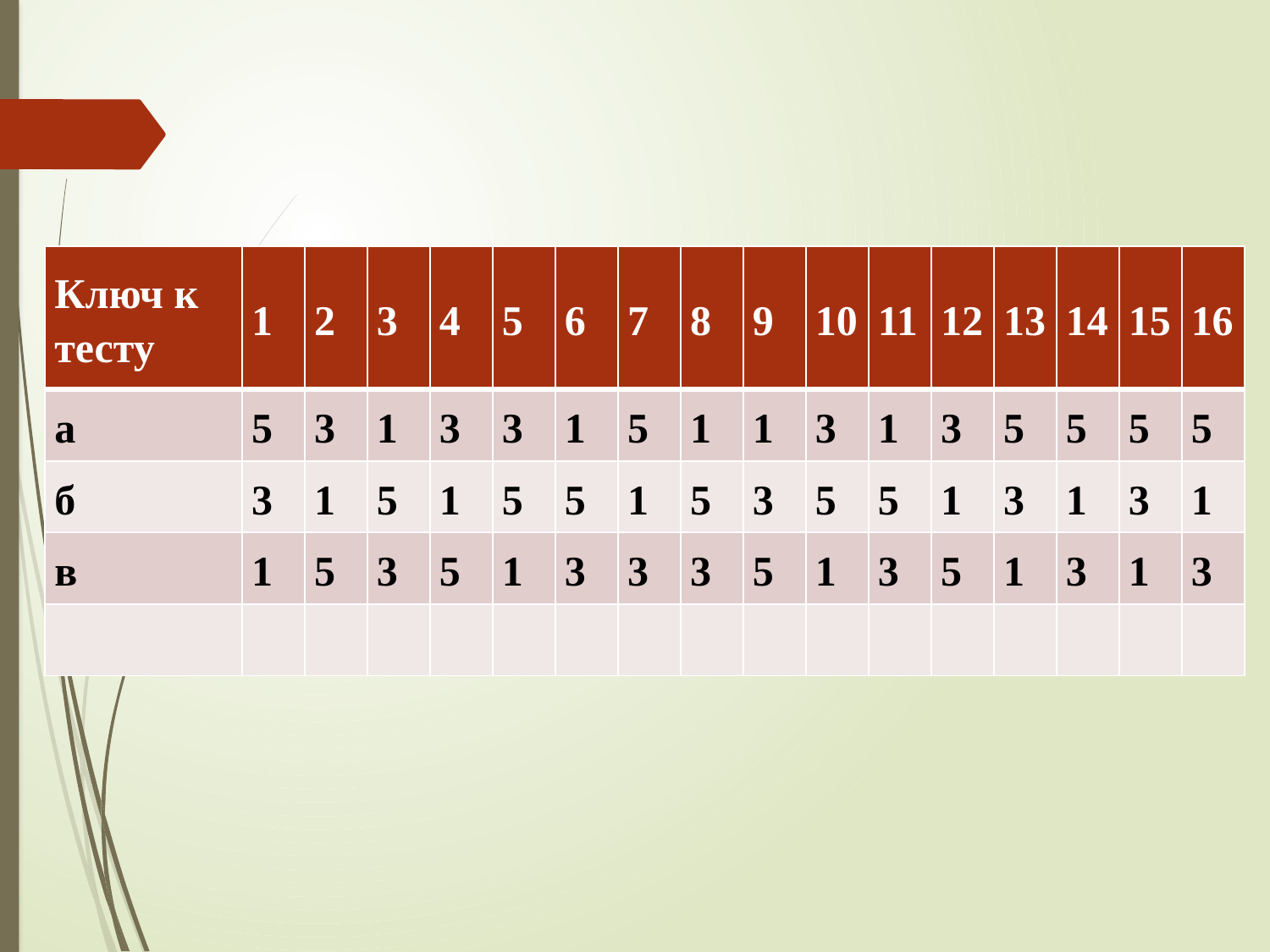

| Ключ к тесту | 1 | 2 | 3 | 4 | 5 | 6 | 7 | 8 | 9 | 10 | 11 | 12 | 13 | 14 | 15 | 16 |
| --- | --- | --- | --- | --- | --- | --- | --- | --- | --- | --- | --- | --- | --- | --- | --- | --- |
| а | 5 | 3 | 1 | 3 | 3 | 1 | 5 | 1 | 1 | 3 | 1 | 3 | 5 | 5 | 5 | 5 |
| б | 3 | 1 | 5 | 1 | 5 | 5 | 1 | 5 | 3 | 5 | 5 | 1 | 3 | 1 | 3 | 1 |
| в | 1 | 5 | 3 | 5 | 1 | 3 | 3 | 3 | 5 | 1 | 3 | 5 | 1 | 3 | 1 | 3 |
|  |  |  |  |  |  |  |  |  |  |  |  |  |  |  |  |  |